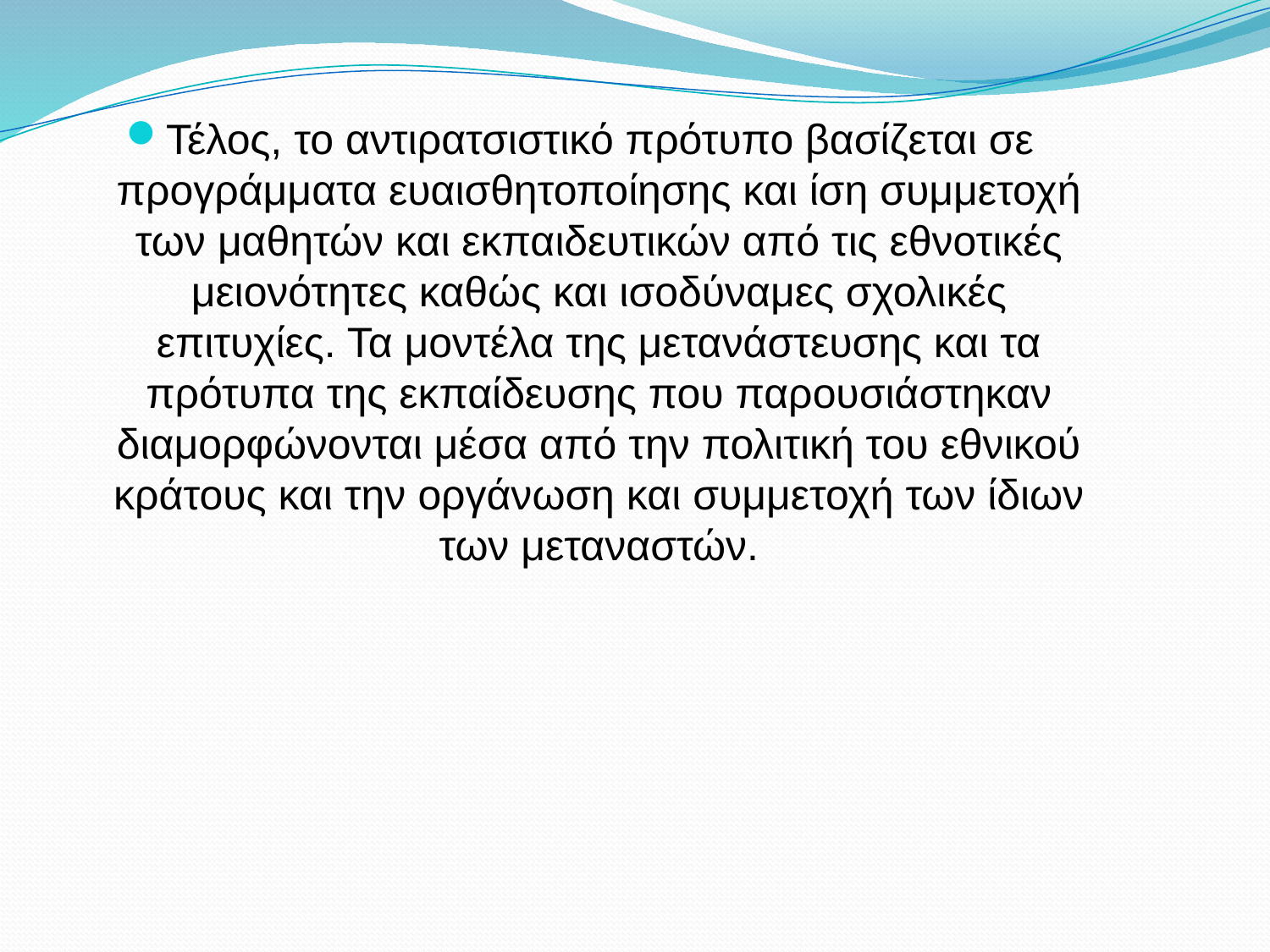

Τέλος, το αντιρατσιστικό πρότυπο βασίζεται σε προγράμματα ευαισθητοποίησης και ίση συμμετοχή των μαθητών και εκπαιδευτικών από τις εθνοτικές μειονότητες καθώς και ισοδύναμες σχολικές επιτυχίες. Τα μοντέλα της μετανάστευσης και τα πρότυπα της εκπαίδευσης που παρουσιάστηκαν διαμορφώνονται μέσα από την πολιτική του εθνικού κράτους και την οργάνωση και συμμετοχή των ίδιων των μεταναστών.